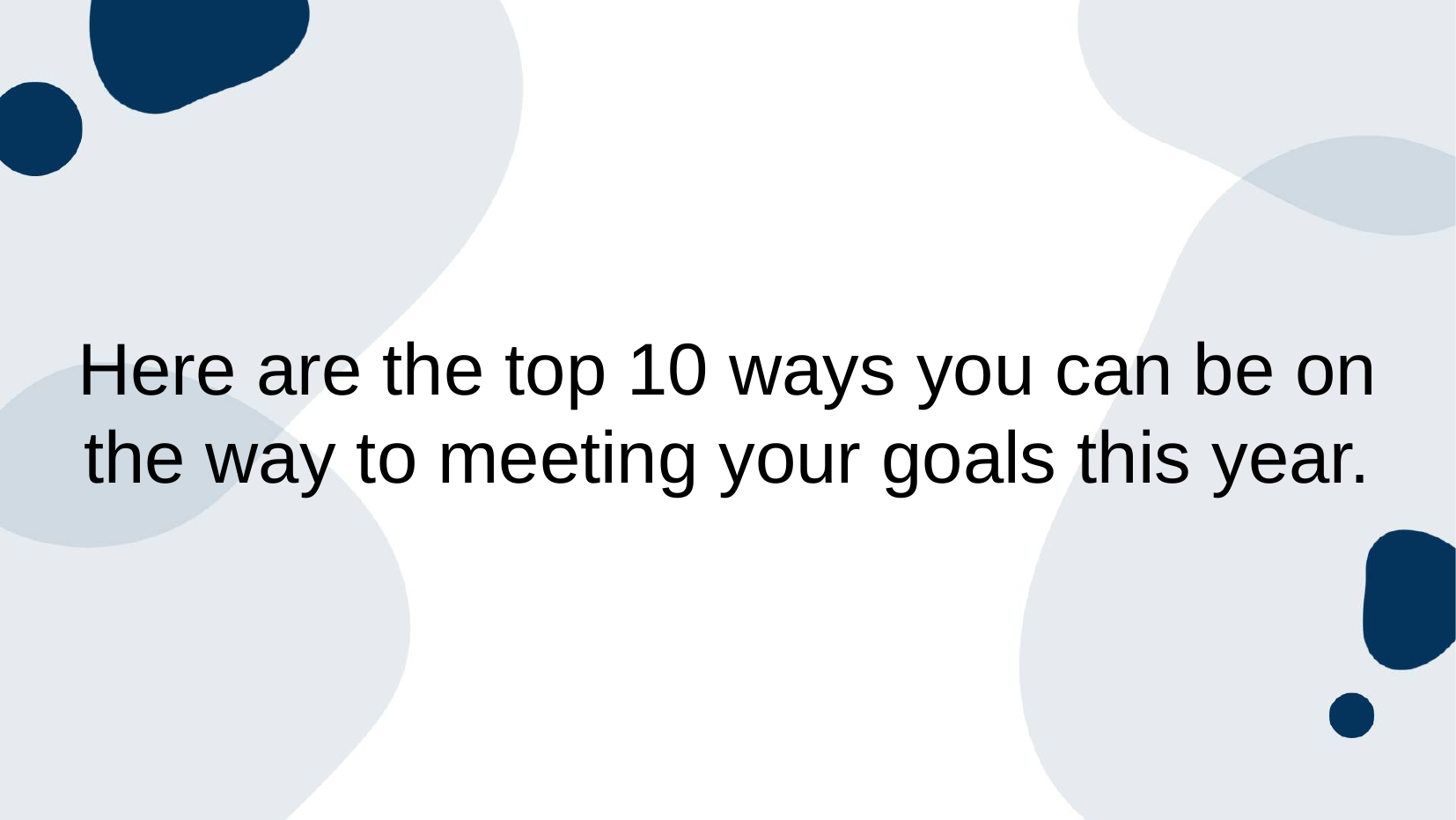

Here are the top 10 ways you can be on the way to meeting your goals this year.